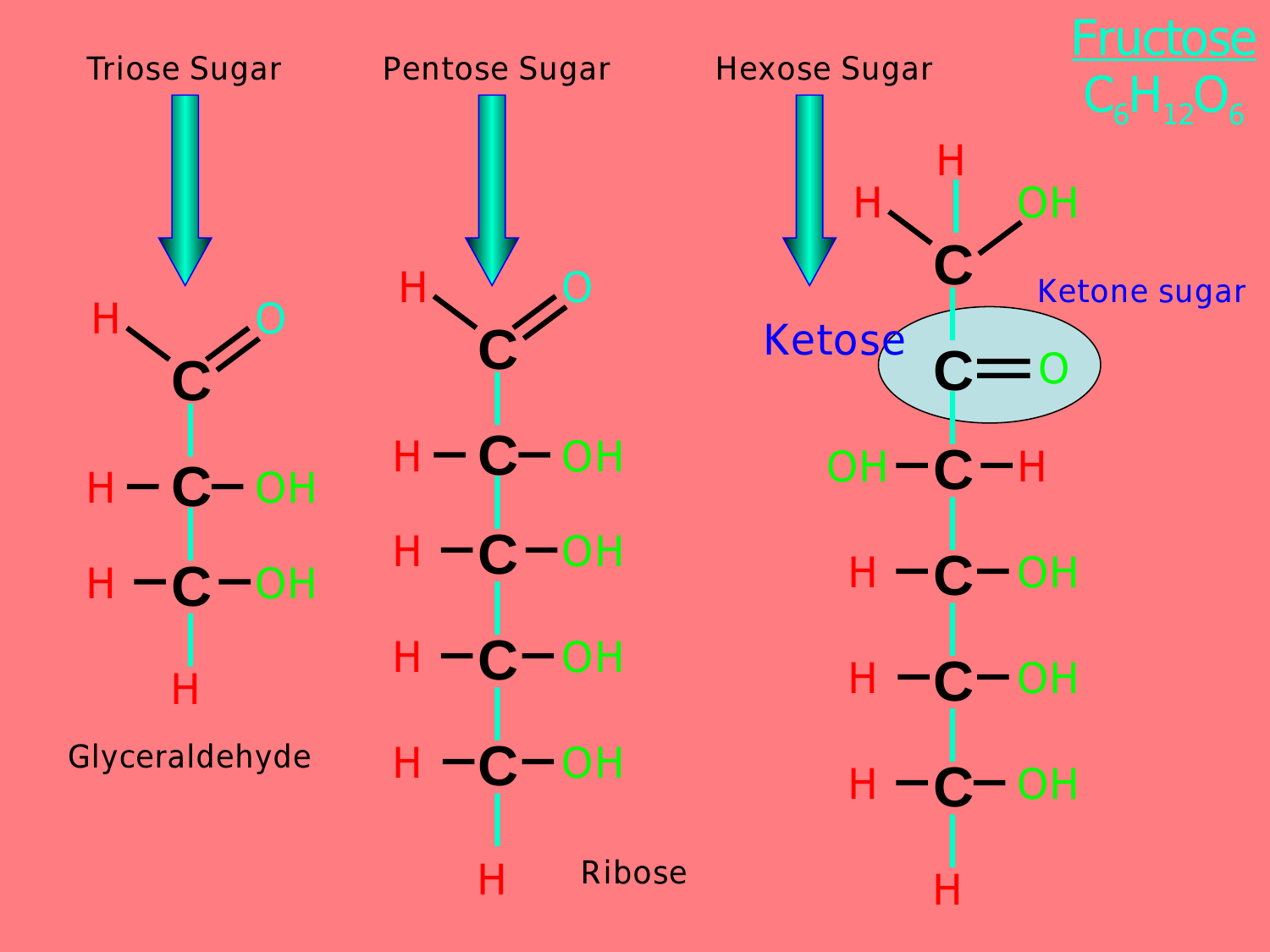

Fructose
C6H12O6
Triose Sugar

Pentose Sugar

Hexose Sugar

H
H
OH

C

C
O

C
OH
H

C
H
OH

C
H
OH

C
H
OH

H
H
O

C

C
H
OH

C
H
OH

C
H
OH

C
H
OH

H
Ribose
Ketone sugar
H
O

C

C
H
OH

C
H
OH

H
Glyceraldehyde
Ketose